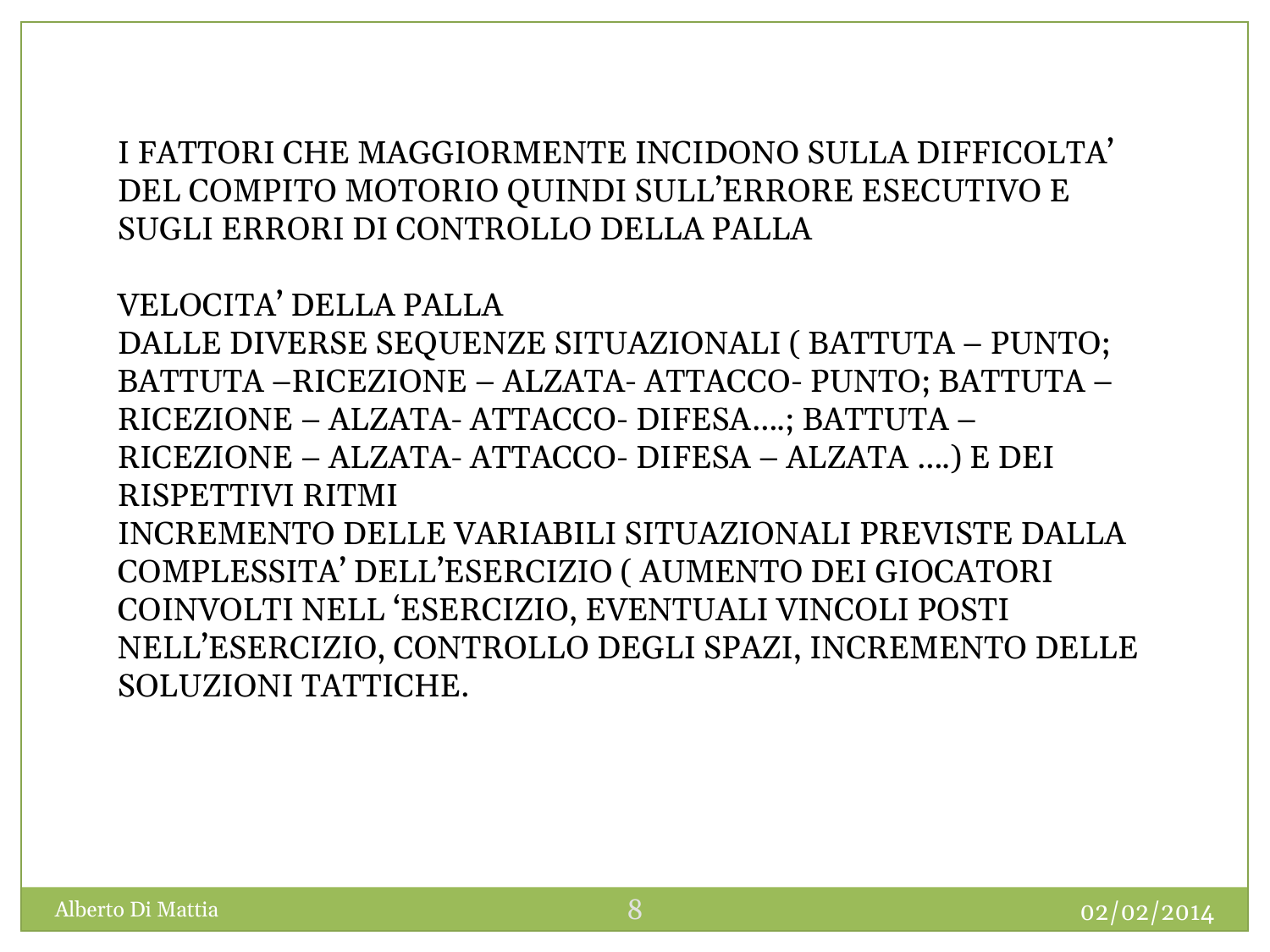

I FATTORI CHE MAGGIORMENTE INCIDONO SULLA DIFFICOLTA’ DEL COMPITO MOTORIO QUINDI SULL’ERRORE ESECUTIVO E SUGLI ERRORI DI CONTROLLO DELLA PALLA

VELOCITA’ DELLA PALLA
DALLE DIVERSE SEQUENZE SITUAZIONALI ( BATTUTA – PUNTO; BATTUTA –RICEZIONE – ALZATA- ATTACCO- PUNTO; BATTUTA –RICEZIONE – ALZATA- ATTACCO- DIFESA….; BATTUTA –RICEZIONE – ALZATA- ATTACCO- DIFESA – ALZATA ….) E DEI RISPETTIVI RITMI
INCREMENTO DELLE VARIABILI SITUAZIONALI PREVISTE DALLA COMPLESSITA’ DELL’ESERCIZIO ( AUMENTO DEI GIOCATORI COINVOLTI NELL ‘ESERCIZIO, EVENTUALI VINCOLI POSTI NELL’ESERCIZIO, CONTROLLO DEGLI SPAZI, INCREMENTO DELLE SOLUZIONI TATTICHE.

8
02/02/2014
Alberto Di Mattia